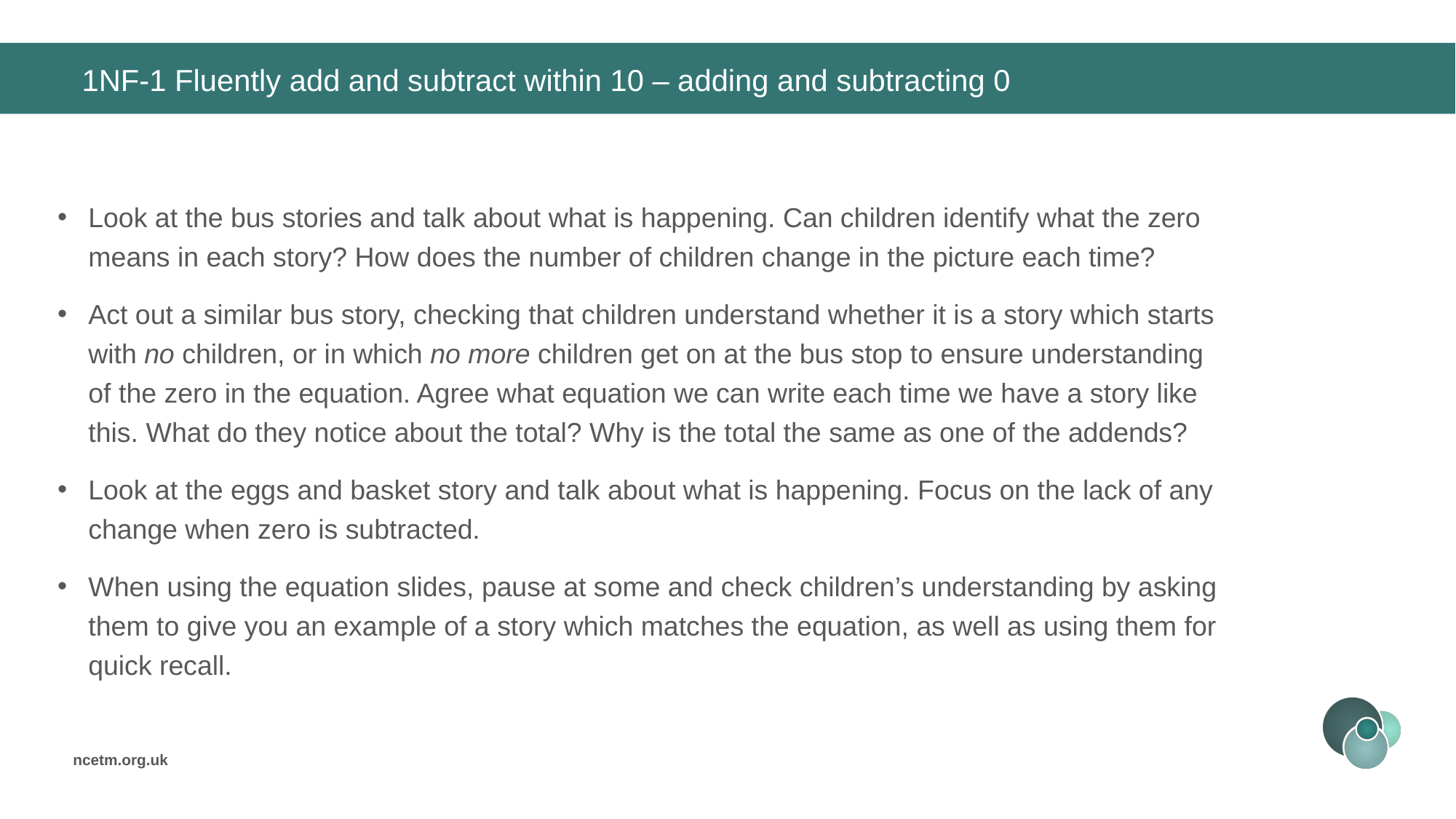

# 1NF-1 Fluently add and subtract within 10 – adding and subtracting 0
Look at the bus stories and talk about what is happening. Can children identify what the zero means in each story? How does the number of children change in the picture each time?
Act out a similar bus story, checking that children understand whether it is a story which starts with no children, or in which no more children get on at the bus stop to ensure understanding of the zero in the equation. Agree what equation we can write each time we have a story like this. What do they notice about the total? Why is the total the same as one of the addends?
Look at the eggs and basket story and talk about what is happening. Focus on the lack of any change when zero is subtracted.
When using the equation slides, pause at some and check children’s understanding by asking them to give you an example of a story which matches the equation, as well as using them for quick recall.